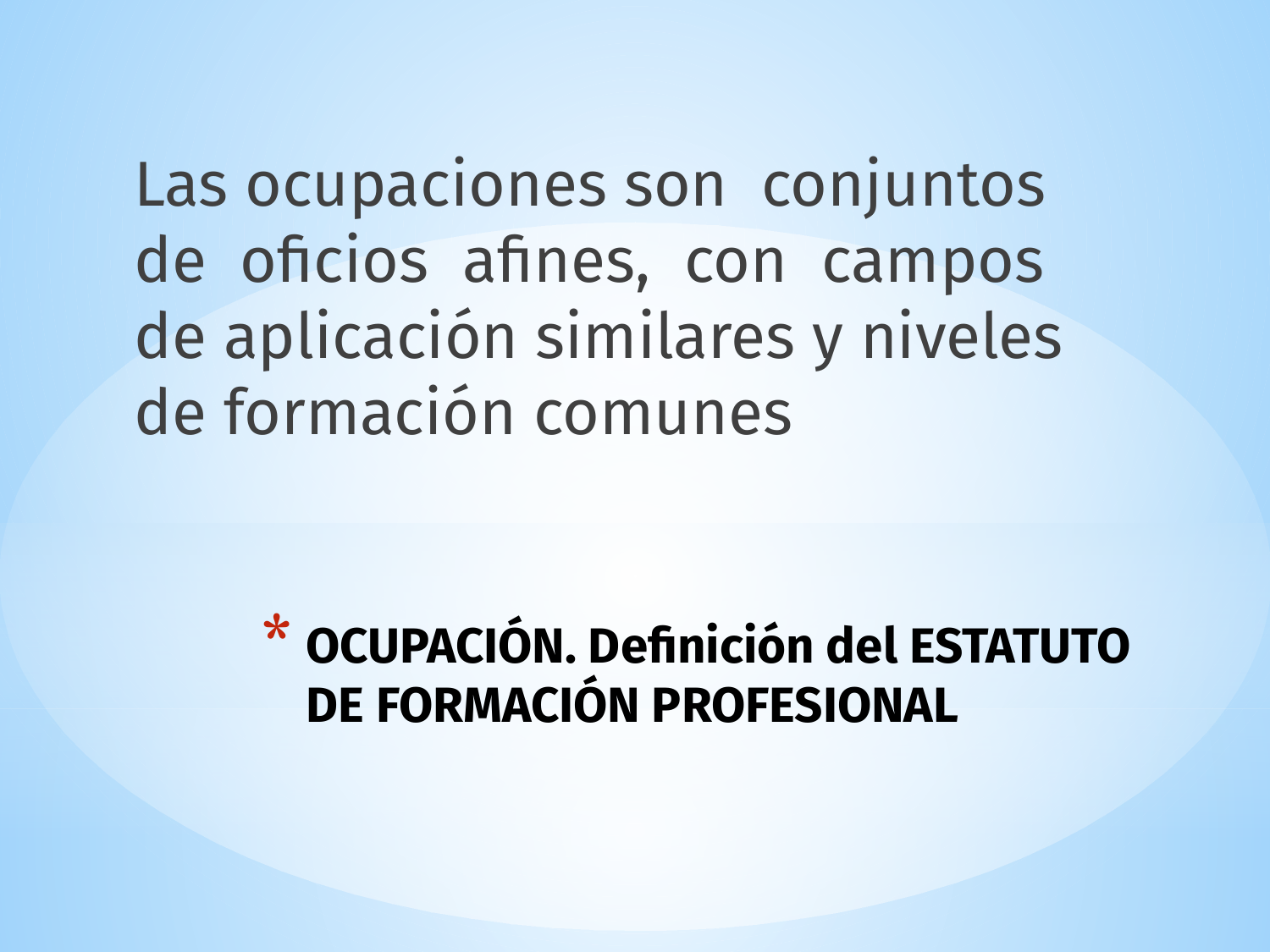

Las ocupaciones son  conjuntos  de  oficios  afines,  con  campos  de aplicación similares y niveles de formación comunes
# OCUPACIÓN. Definición del ESTATUTO DE FORMACIÓN PROFESIONAL